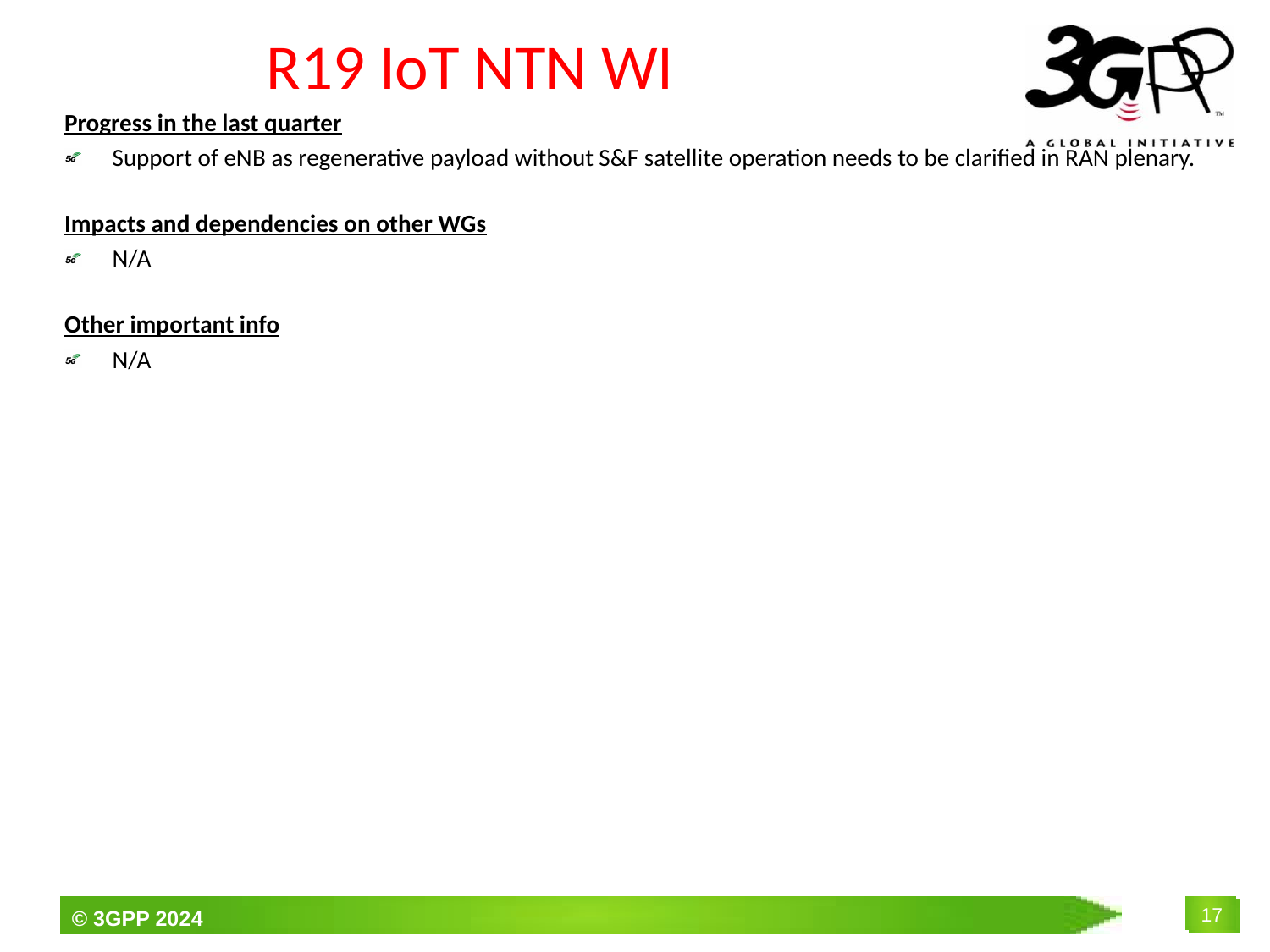

# R19 IoT NTN WI

Progress in the last quarter
Support of eNB as regenerative payload without S&F satellite operation needs to be clarified in RAN plenary.

Impacts and dependencies on other WGs
N/A

Other important info
N/A

17